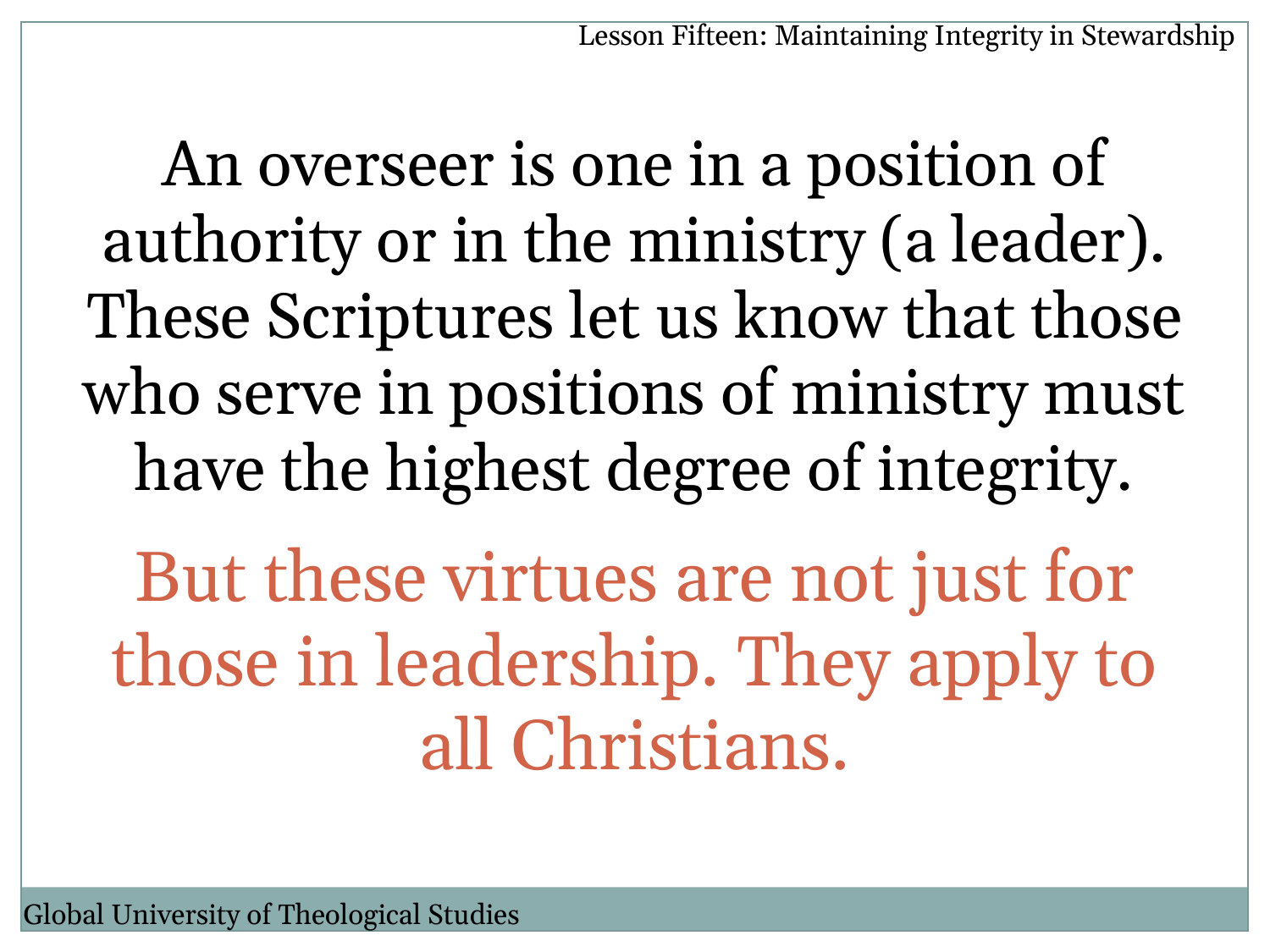

Lesson Fifteen: Maintaining Integrity in Stewardship
An overseer is one in a position of authority or in the ministry (a leader). These Scriptures let us know that those who serve in positions of ministry must have the highest degree of integrity.
But these virtues are not just for those in leadership. They apply to all Christians.
Global University of Theological Studies